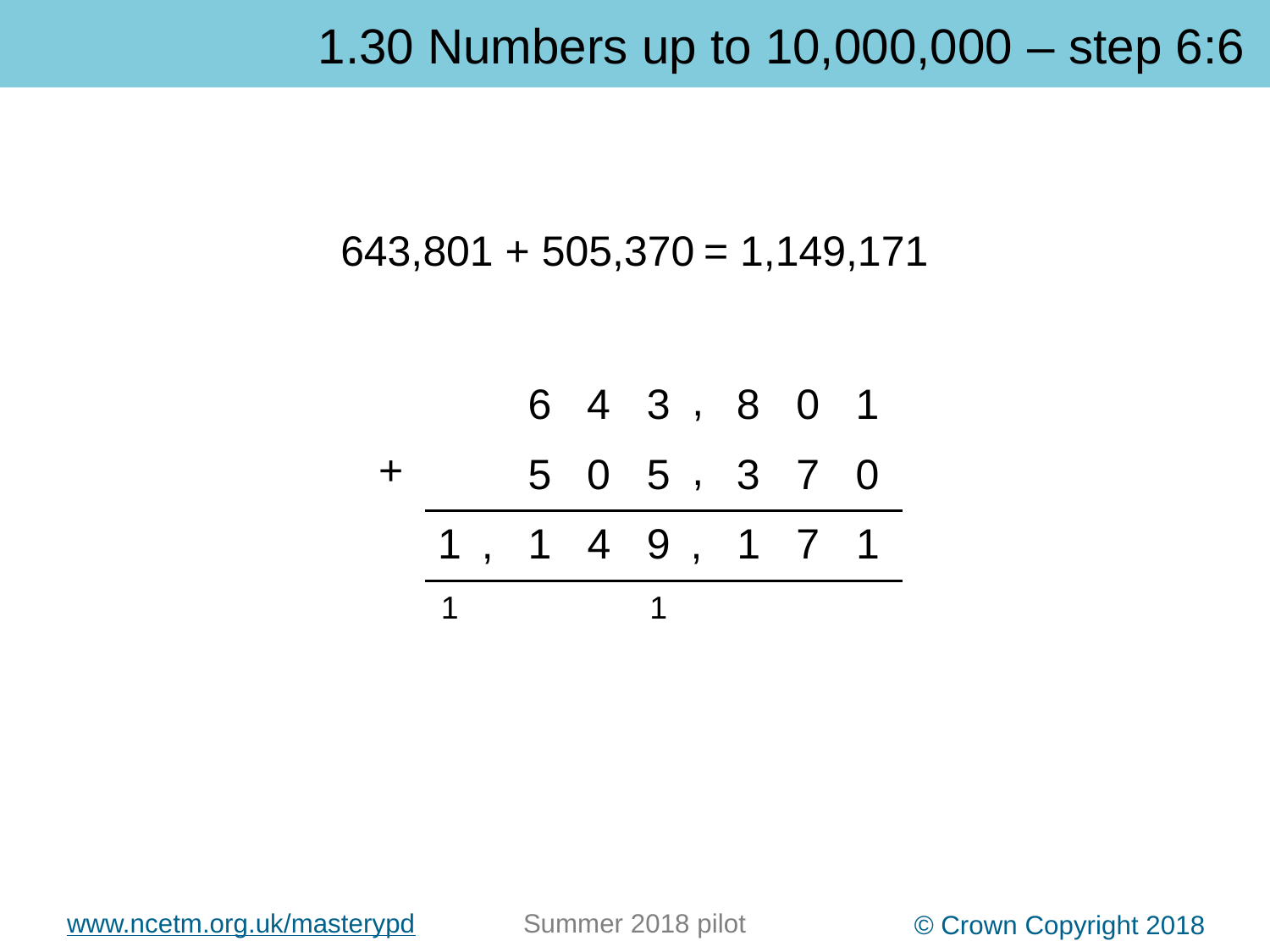

1.30 Numbers up to 10,000,000 – step 6:6
643,801 + 505,370
= 1,149,171
|  |  |  |  |  |  | , |  |  |  |
| --- | --- | --- | --- | --- | --- | --- | --- | --- | --- |
| + |  |  |  |  |  | , |  |  |  |
|  |  |  |  |  |  |  |  |  |  |
6
4
3
8
0
1
5
0
5
3
7
0
1
,
1
4
9
,
1
7
1
1
1